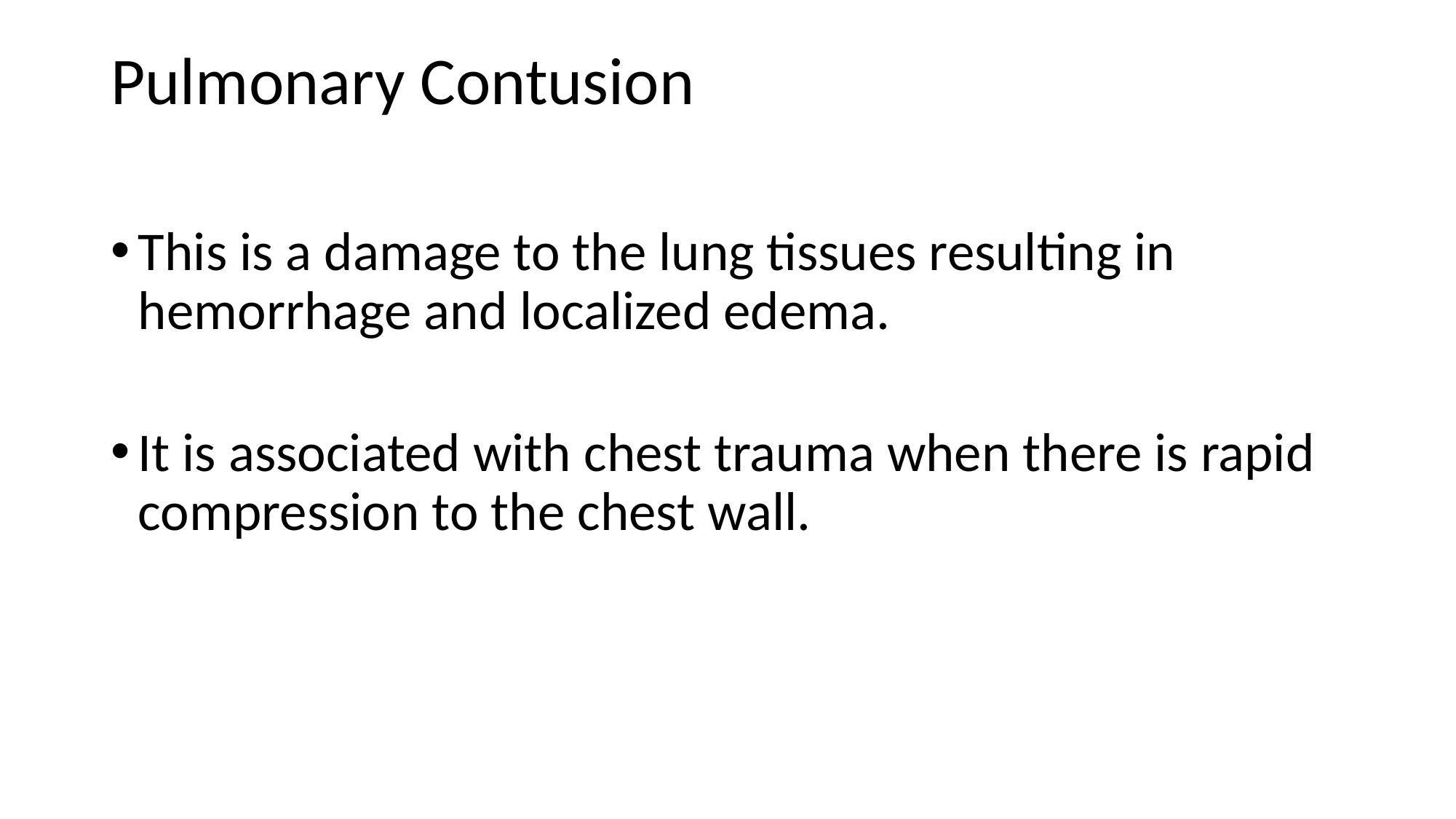

# Pulmonary Contusion
This is a damage to the lung tissues resulting in hemorrhage and localized edema.

It is associated with chest trauma when there is rapid compression to the chest wall.